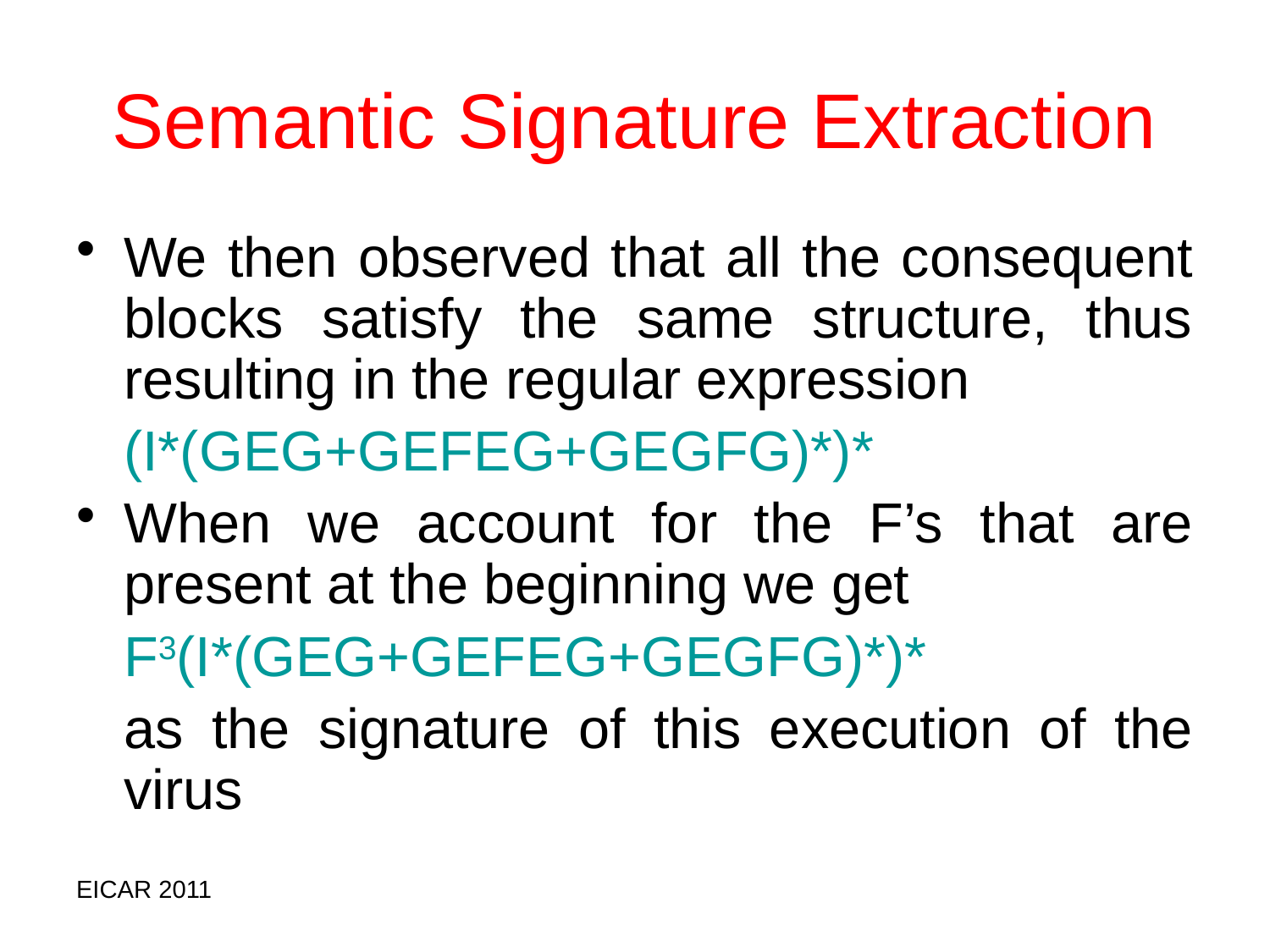

# Semantic Signature Extraction
We then observed that all the consequent blocks satisfy the same structure, thus resulting in the regular expression
	(I*(GEG+GEFEG+GEGFG)*)*
When we account for the F’s that are present at the beginning we get
	F3(I*(GEG+GEFEG+GEGFG)*)*
	as the signature of this execution of the virus
EICAR 2011